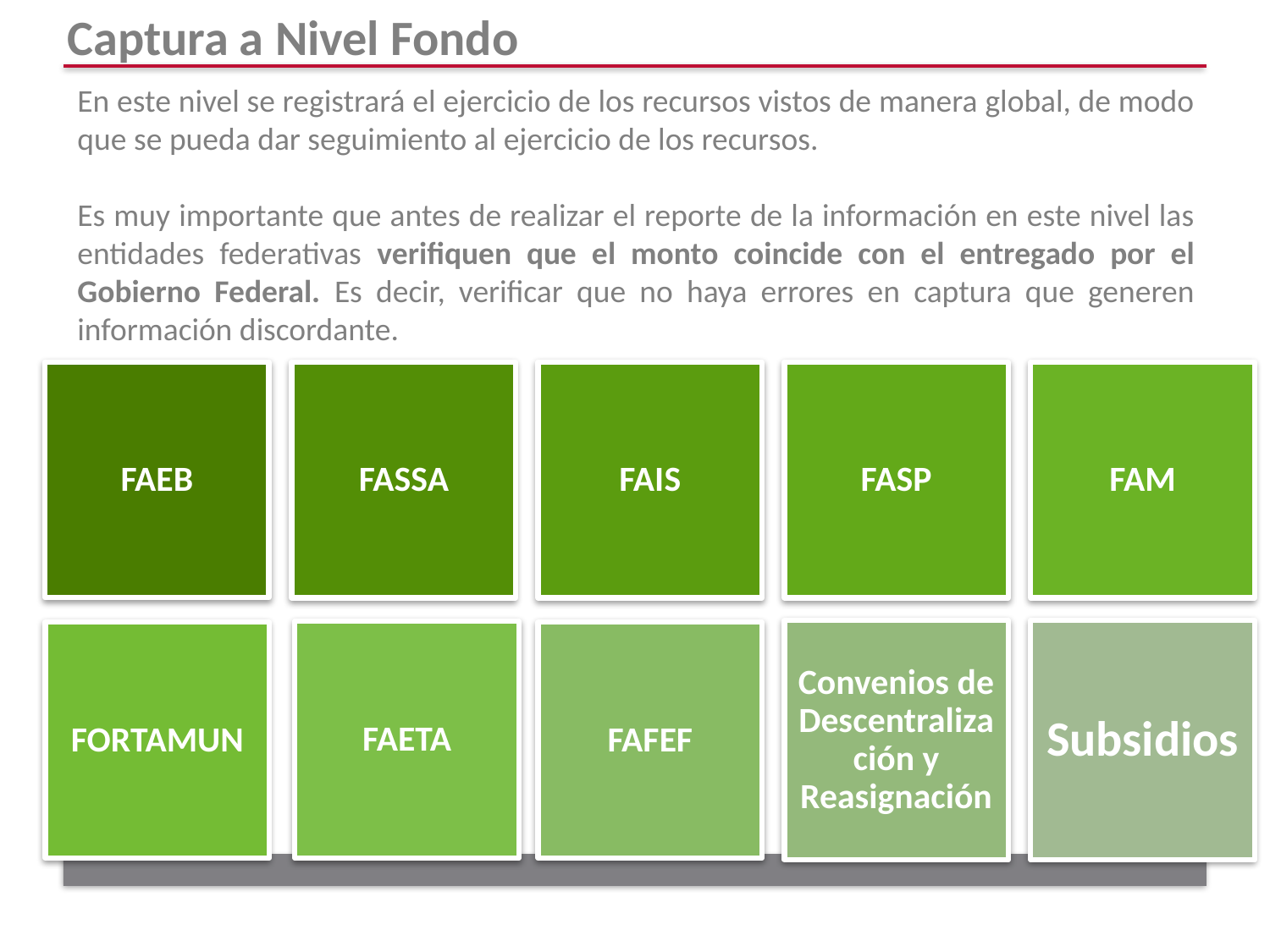

Captura a Nivel Fondo
En este nivel se registrará el ejercicio de los recursos vistos de manera global, de modo que se pueda dar seguimiento al ejercicio de los recursos.

Es muy importante que antes de realizar el reporte de la información en este nivel las entidades federativas verifiquen que el monto coincide con el entregado por el Gobierno Federal. Es decir, verificar que no haya errores en captura que generen información discordante.
FAEB
FASSA
FAIS
FASP
FAM
FORTAMUN
FAETA
FAFEF
Convenios de Descentralización y Reasignación
Subsidios